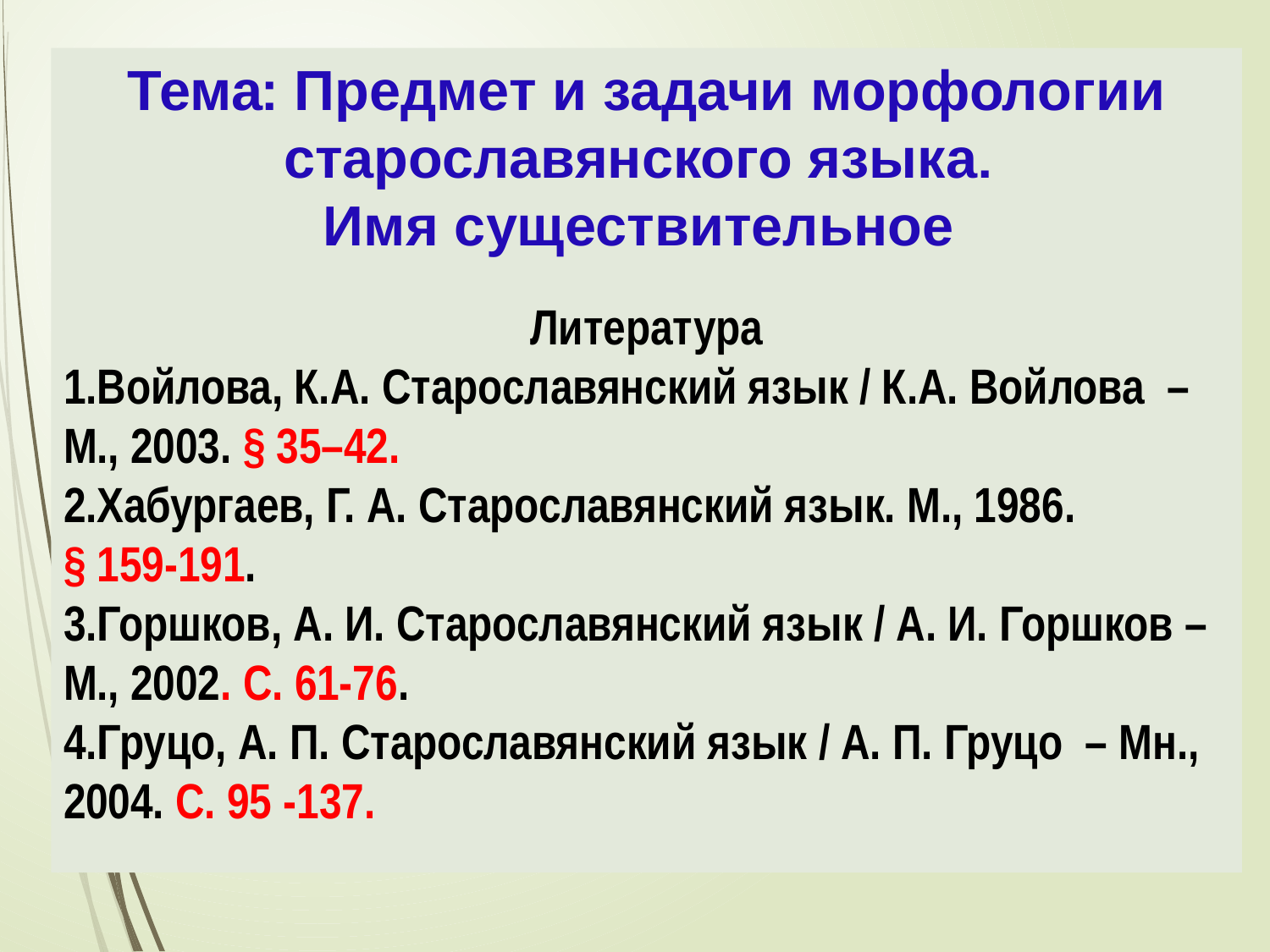

Тема: Предмет и задачи морфологии старославянского языка.
Имя существительное

Литература
1.Войлова, К.А. Старославянский язык / К.А. Войлова  – М., 2003. § 35–42.
2.Хабургаев, Г. А. Старославянский язык. М., 1986.
§ 159-191.
3.Горшков, А. И. Старославянский язык / А. И. Горшков – М., 2002. С. 61-76.
4.Груцо, А. П. Старославянский язык / А. П. Груцо  – Мн., 2004. С. 95 -137.